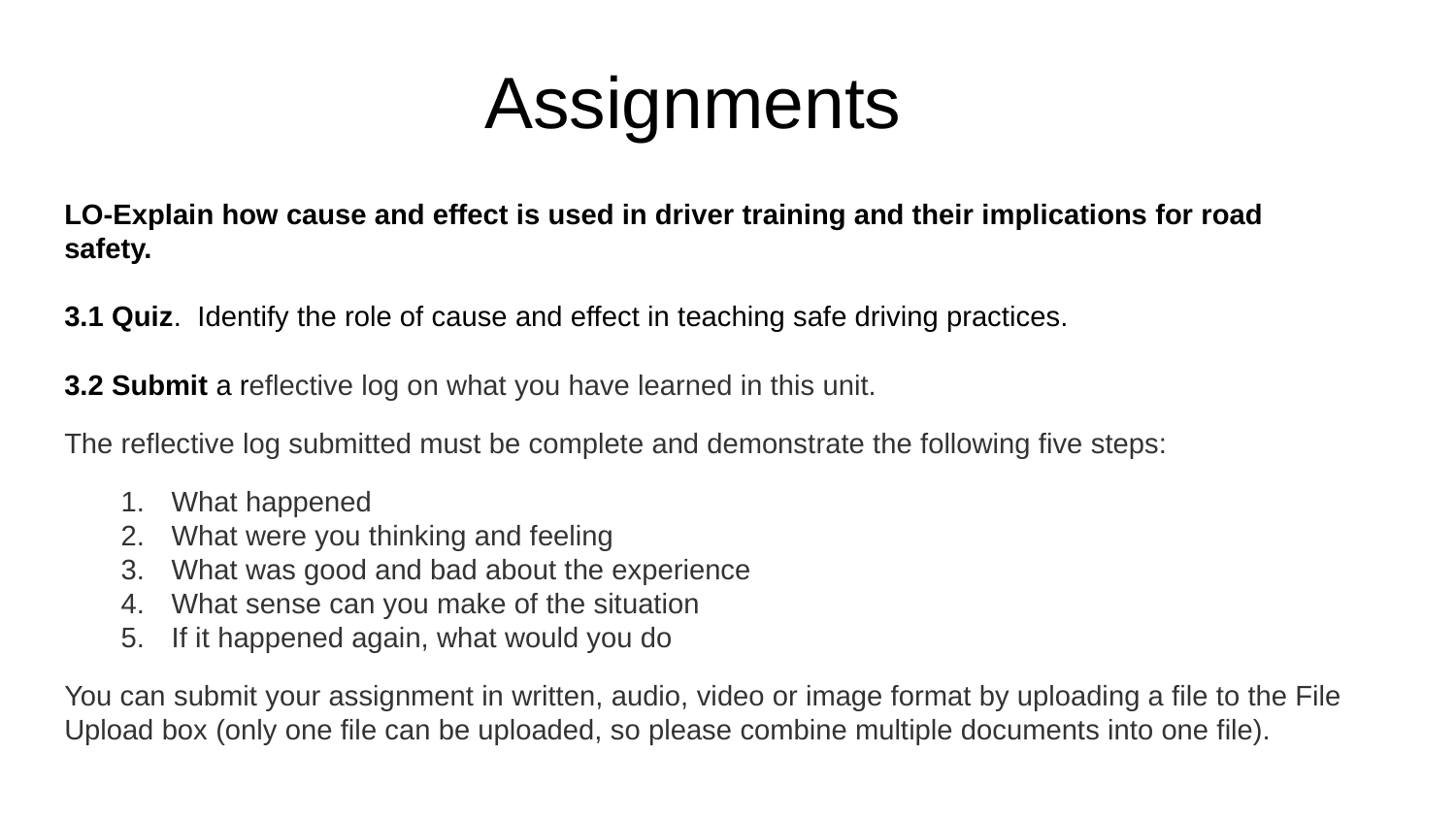

# Assignments
LO-Explain how cause and effect is used in driver training and their implications for road safety.

3.1 Quiz.  Identify the role of cause and effect in teaching safe driving practices.

3.2 Submit a reflective log on what you have learned in this unit.
The reflective log submitted must be complete and demonstrate the following five steps:
What happened
What were you thinking and feeling
What was good and bad about the experience
What sense can you make of the situation
If it happened again, what would you do
You can submit your assignment in written, audio, video or image format by uploading a file to the File Upload box (only one file can be uploaded, so please combine multiple documents into one file).